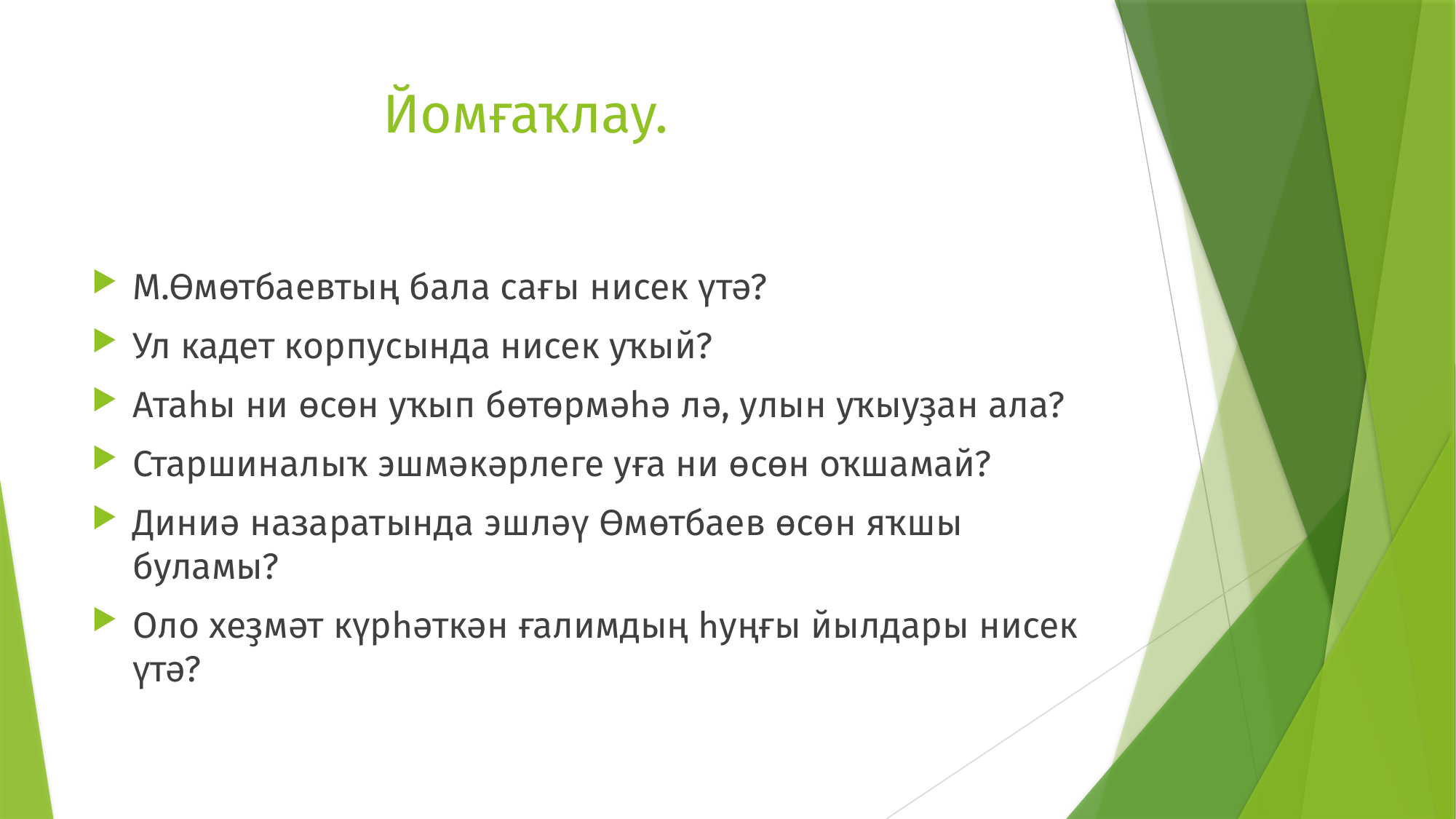

# Йомғаҡлау.
М.Өмөтбаевтың бала сағы нисек үтә?
Ул кадет корпусында нисек уҡый?
Атаһы ни өсөн уҡып бөтөрмәһә лә, улын уҡыуҙан ала?
Старшиналыҡ эшмәкәрлеге уға ни өсөн оҡшамай?
Диниә назаратында эшләү Өмөтбаев өсөн яҡшы буламы?
Оло хеҙмәт күрһәткән ғалимдың һуңғы йылдары нисек үтә?